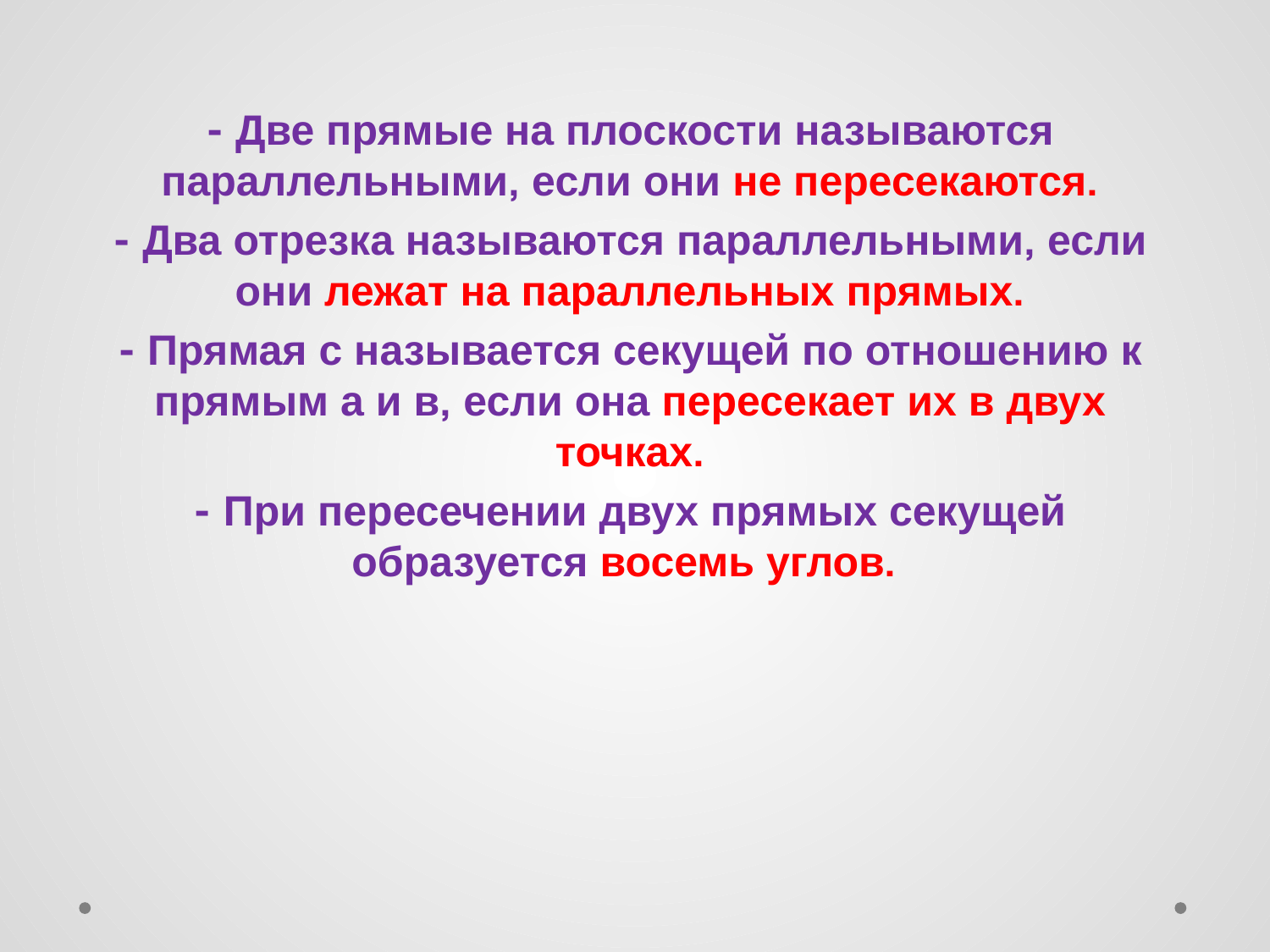

- Две прямые на плоскости называются параллельными, если они не пересекаются.
- Два отрезка называются параллельными, если они лежат на параллельных прямых.
- Прямая с называется секущей по отношению к прямым а и в, если она пересекает их в двух точках.
- При пересечении двух прямых секущей образуется восемь углов.